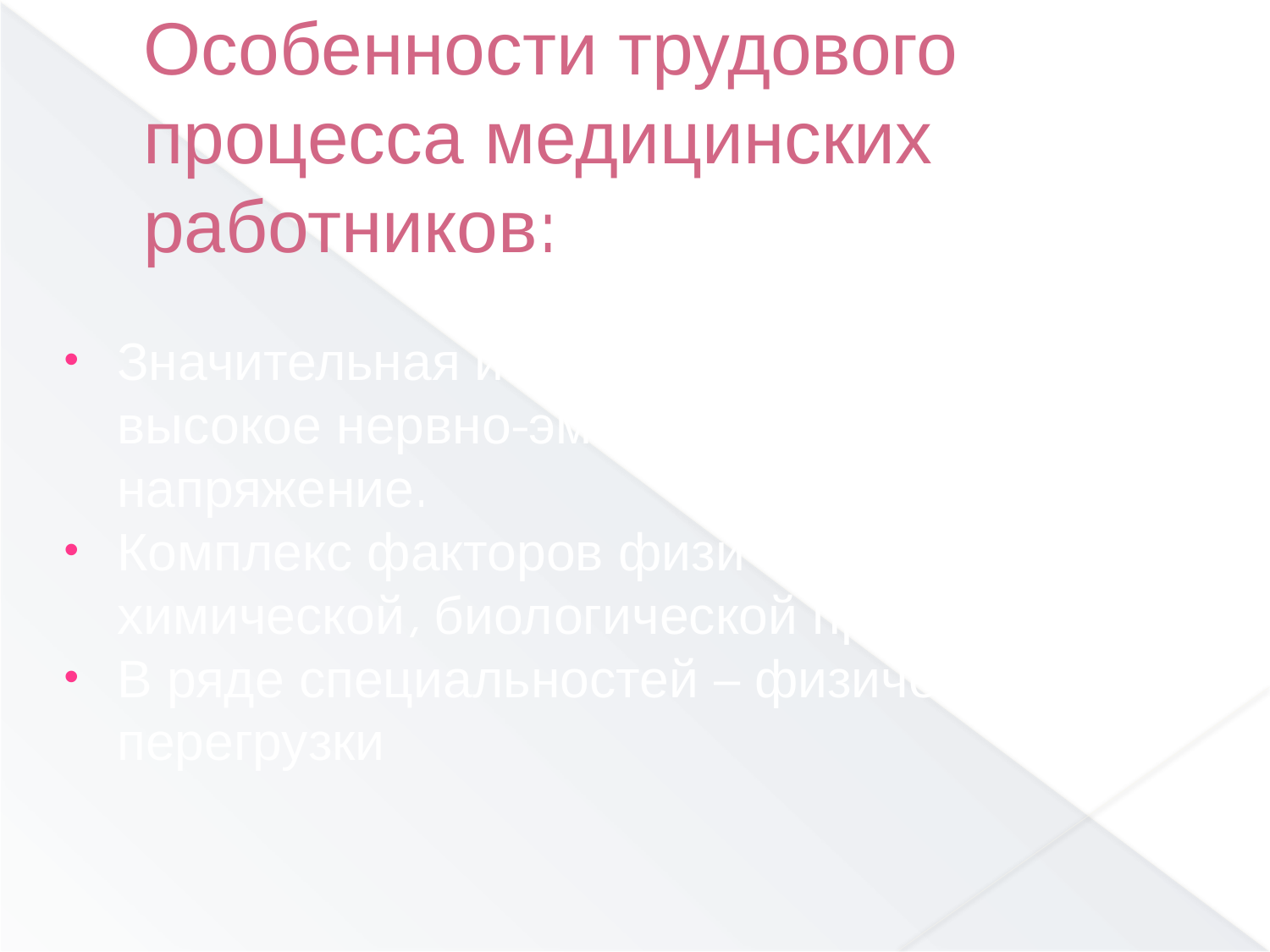

Особенности трудового процесса медицинских работников:

Значительная интеллектуальная нагрузка, высокое нервно-эмоциональное напряжение.
Комплекс факторов физической, химической, биологической природы.
В ряде специальностей – физические перегрузки